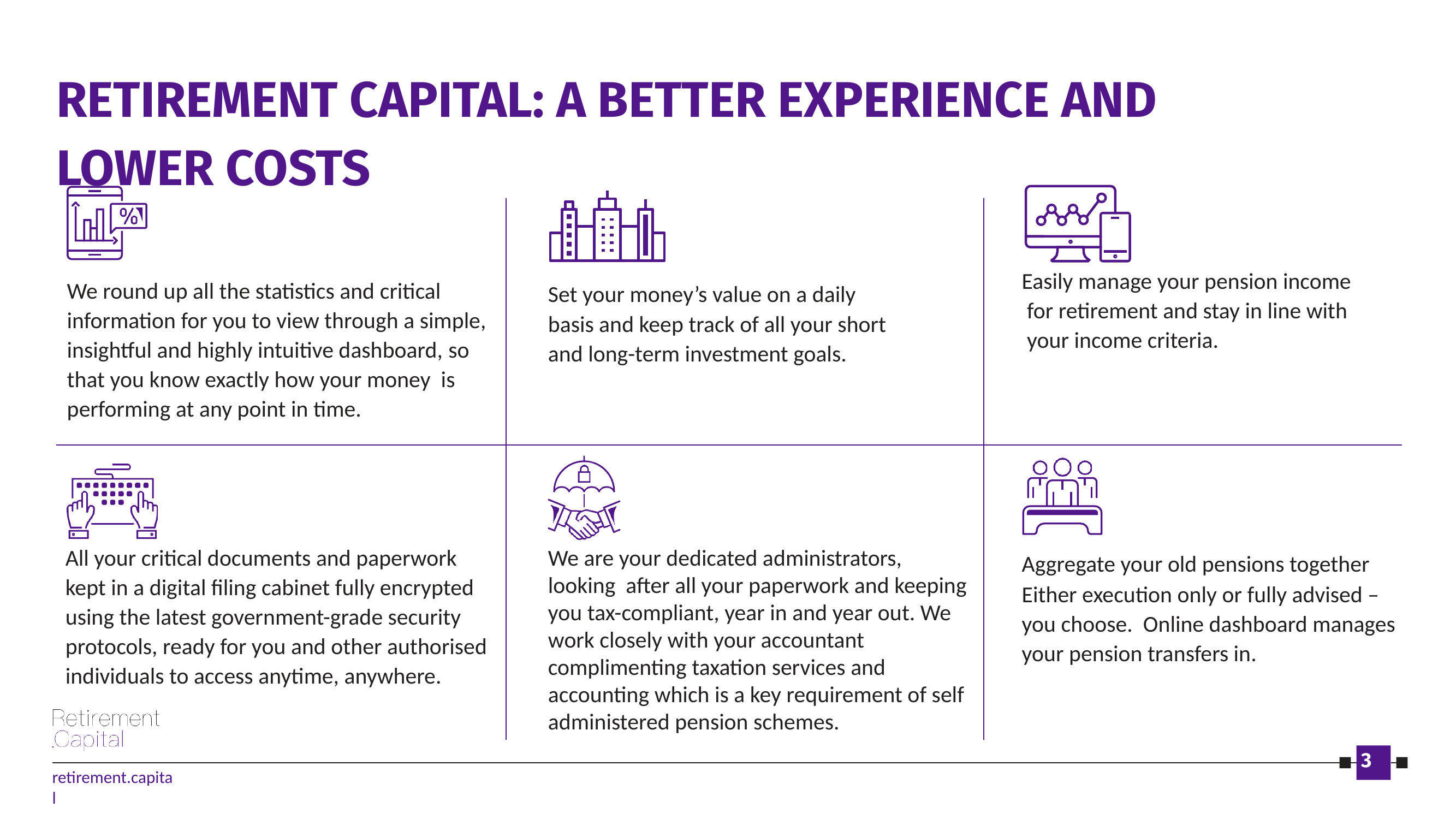

# RETIREMENT CAPITAL: A BETTER EXPERIENCE AND LOWER COSTS

Easily manage your pension income  for retirement and stay in line with  your income criteria.
We round up all the statistics and critical  information for you to view through a simple, insightful and highly intuitive dashboard, so that you know exactly how your money  is performing at any point in time.
Set your money’s value on a daily basis and keep track of all your short and long-term investment goals.

All your critical documents and paperwork  kept in a digital filing cabinet fully encrypted  using the latest government-grade security  protocols, ready for you and other authorised  individuals to access anytime, anywhere.
We are your dedicated administrators, looking  after all your paperwork and keeping you tax-compliant, year in and year out. We  work closely with your accountant complimenting taxation services and accounting which is a key requirement of self administered pension schemes.
Aggregate your old pensions together
Either execution only or fully advised – you choose.  Online dashboard manages your pension transfers in.

3

retirement.capital